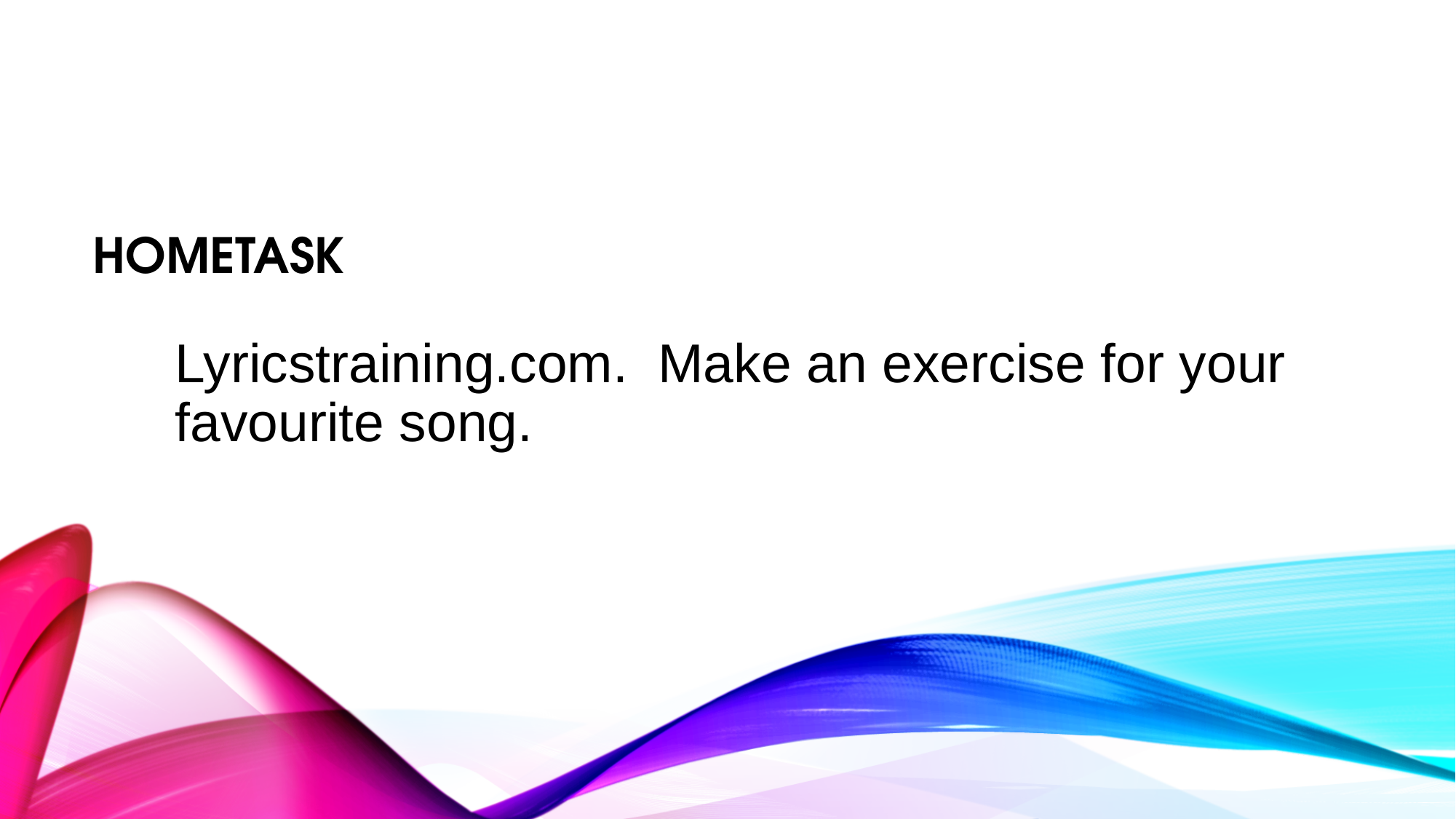

# Hometask
Lyricstraining.com.  Make an exercise for your favourite song.